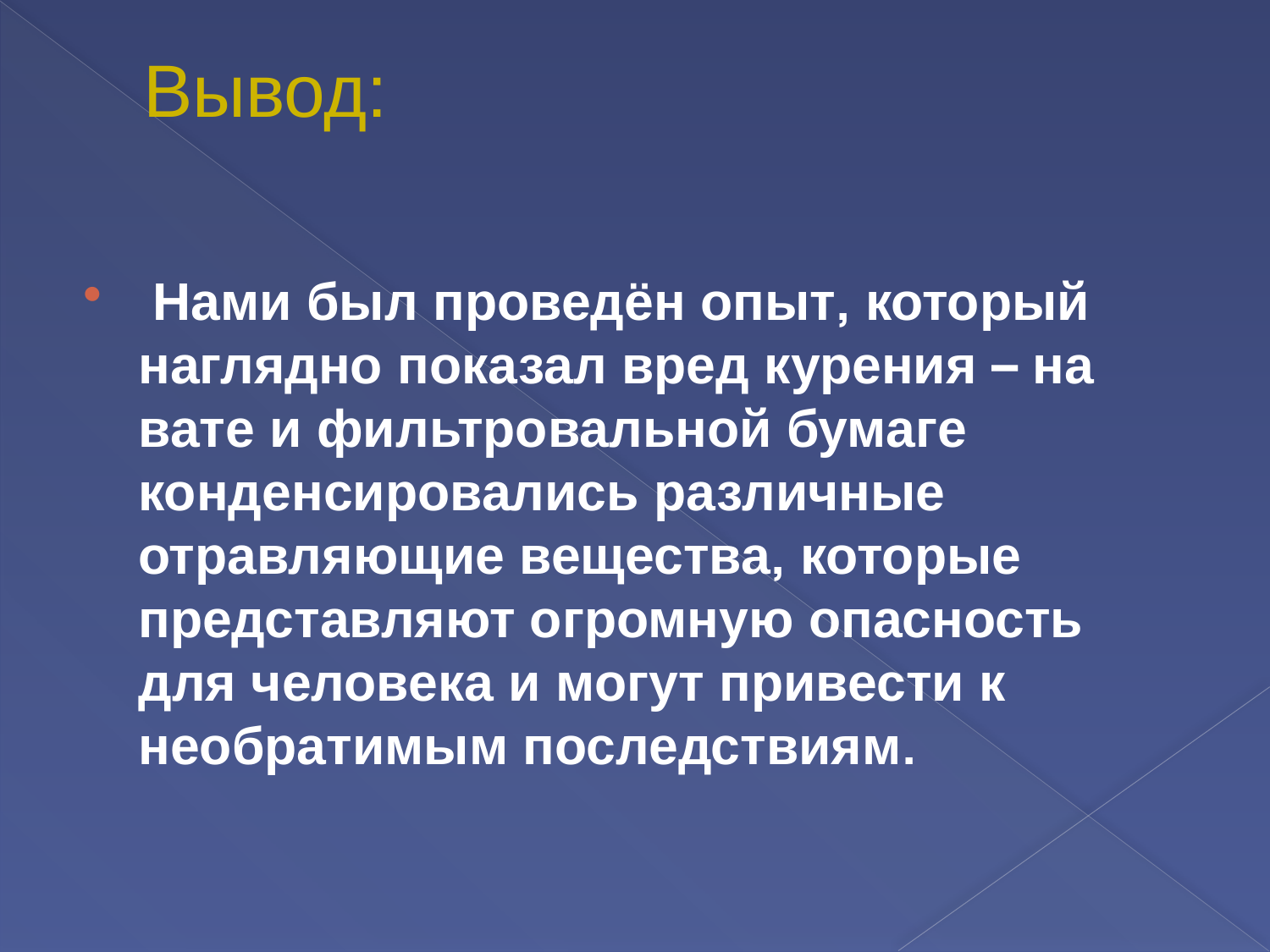

# Вывод:
 Нами был проведён опыт, который наглядно показал вред курения – на вате и фильтровальной бумаге конденсировались различные отравляющие вещества, которые представляют огромную опасность для человека и могут привести к необратимым последствиям.